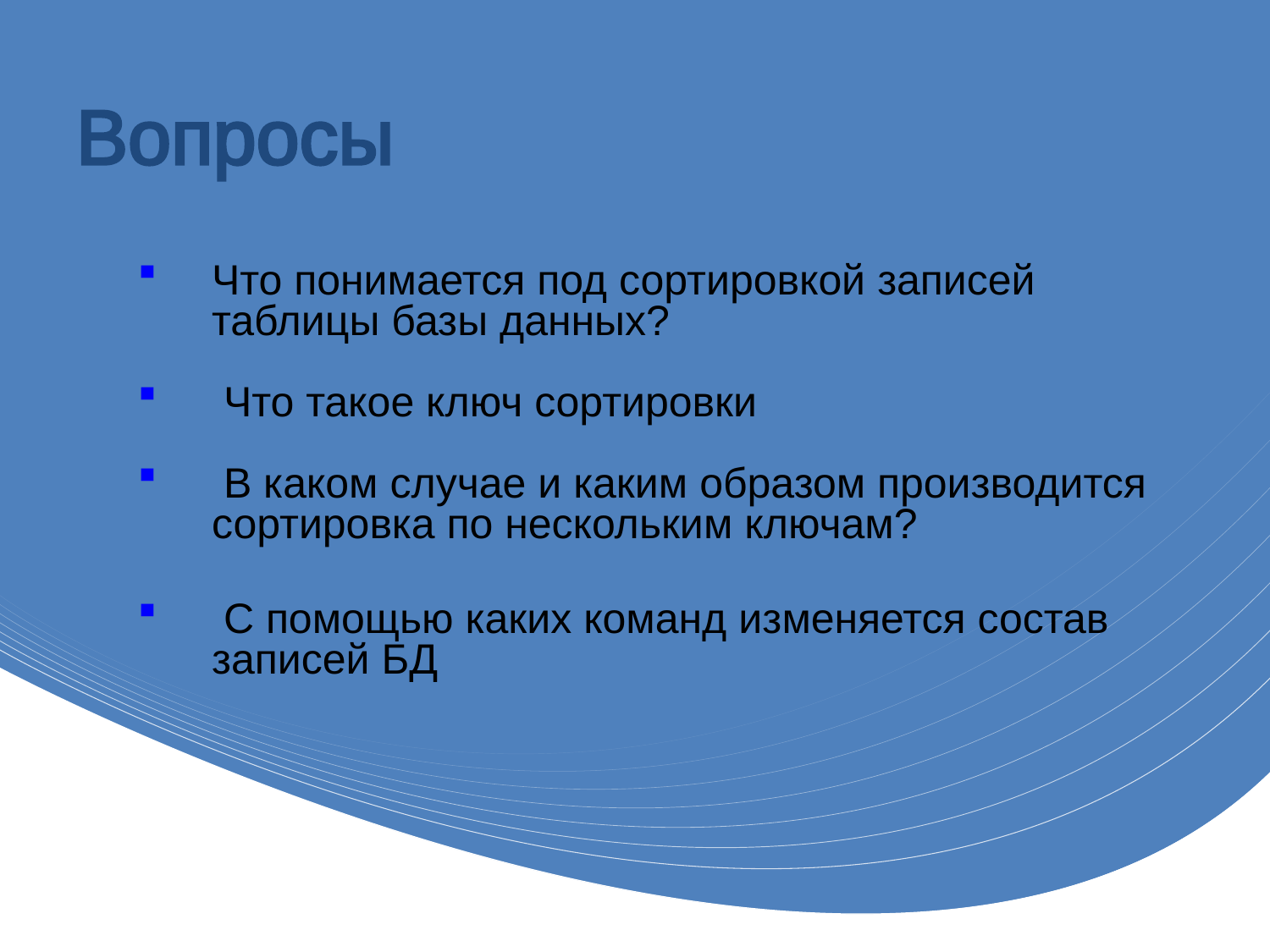

# Вопросы
Что понимается под сортировкой записей  таблицы базы данных?

 Что такое ключ сортировки
 В каком случае и каким образом производится сортировка по нескольким ключам?

 С помощью каких команд изменяется состав записей БД